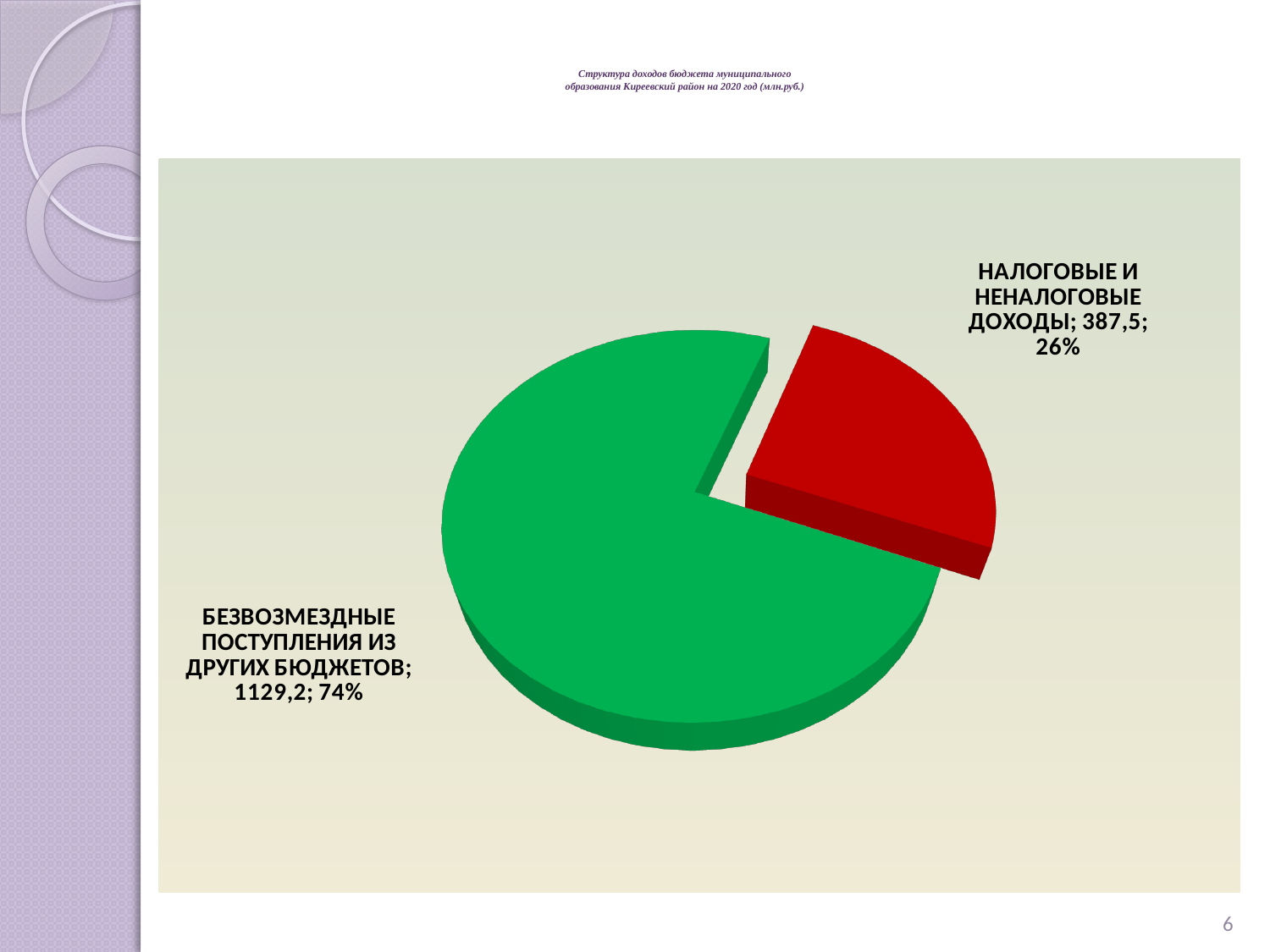

# Структура доходов бюджета муниципального образования Киреевский район на 2020 год (млн.руб.)

[unsupported chart]

6